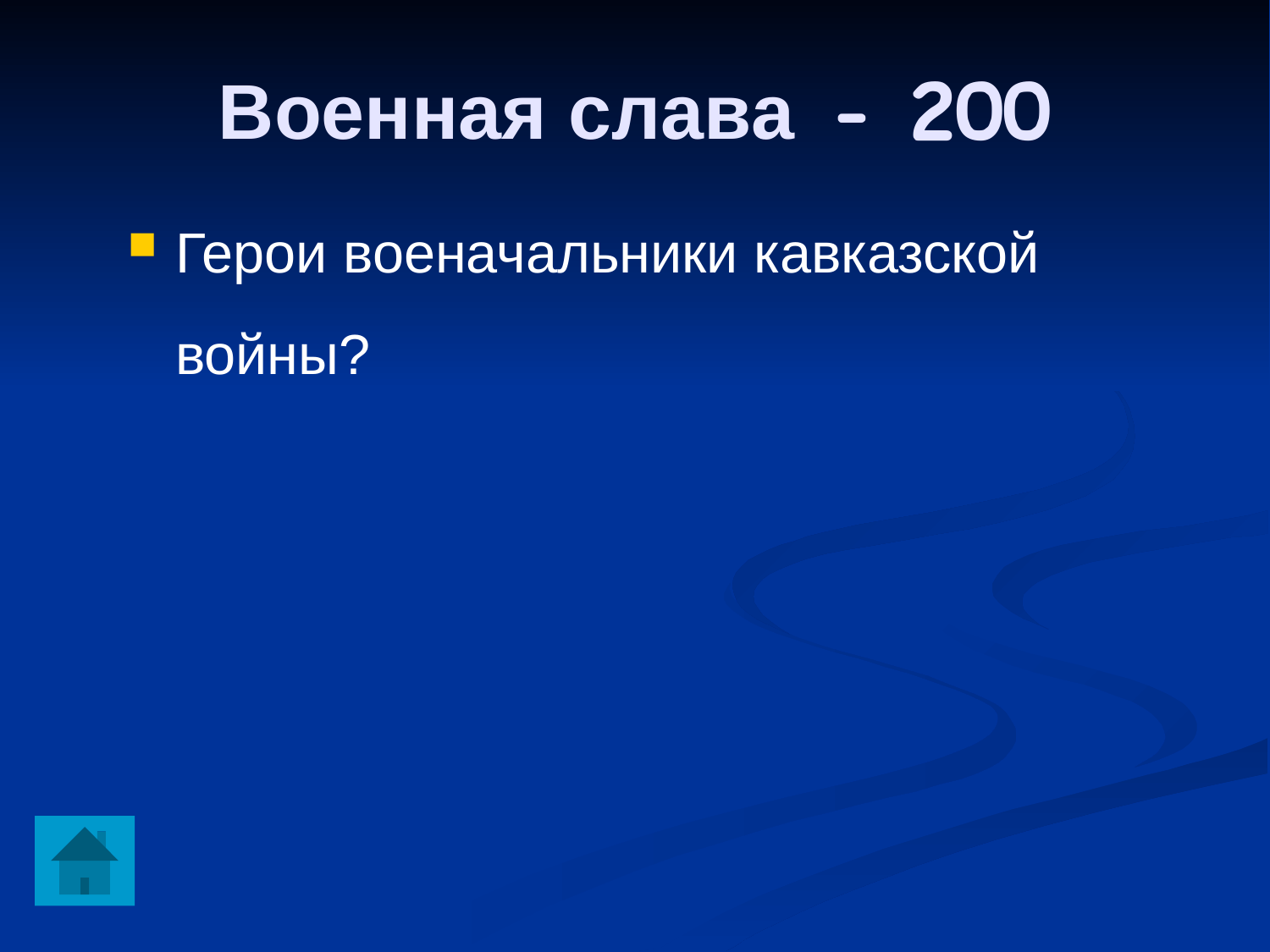

Военная слава - 200
Герои военачальники кавказской войны?